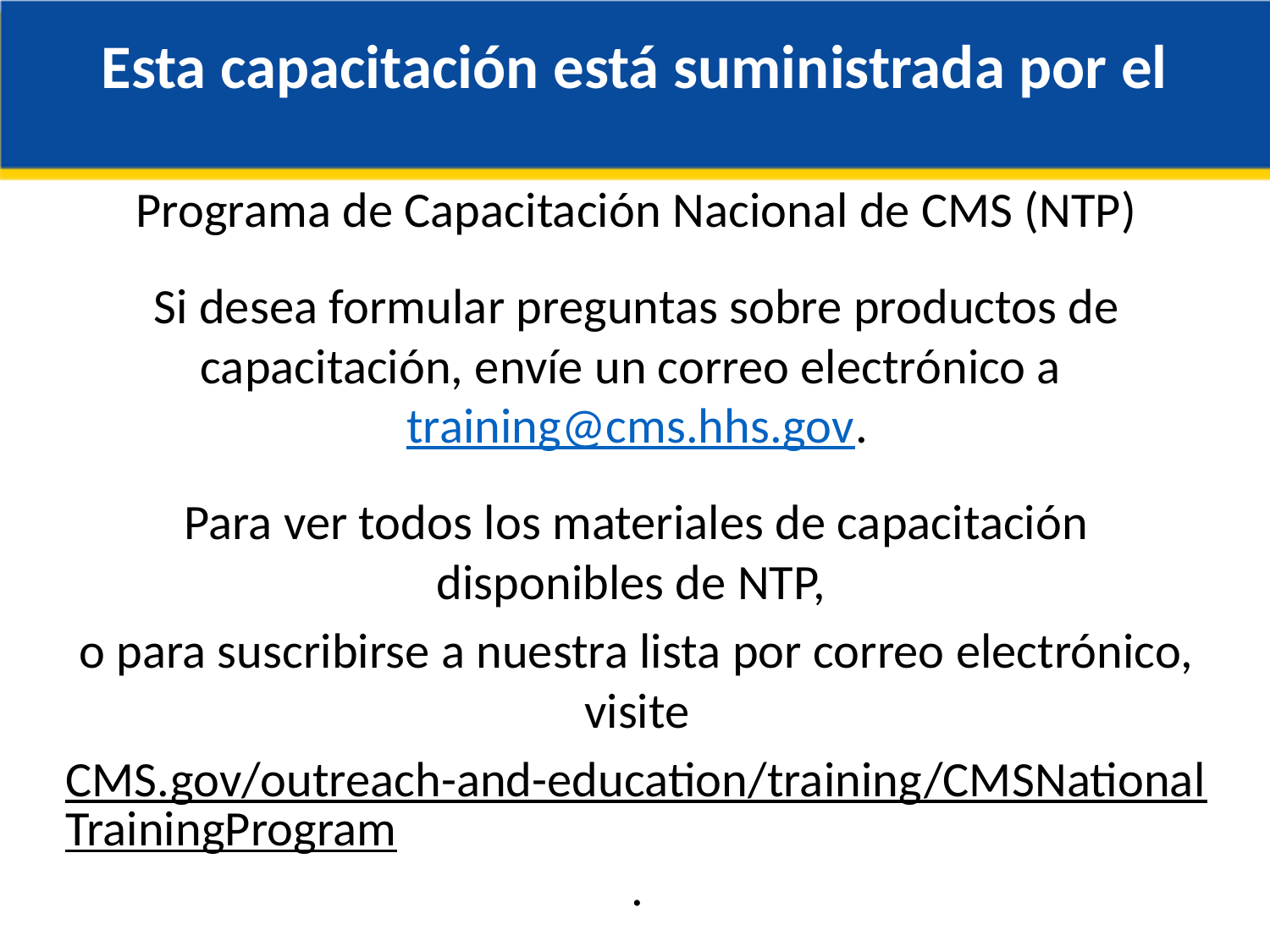

# Esta capacitación está suministrada por el
Programa de Capacitación Nacional de CMS (NTP)

Si desea formular preguntas sobre productos de capacitación, envíe un correo electrónico a training@cms.hhs.gov.

Para ver todos los materiales de capacitación disponibles de NTP,
o para suscribirse a nuestra lista por correo electrónico, visite
CMS.gov/outreach-and-education/training/CMSNationalTrainingProgram.